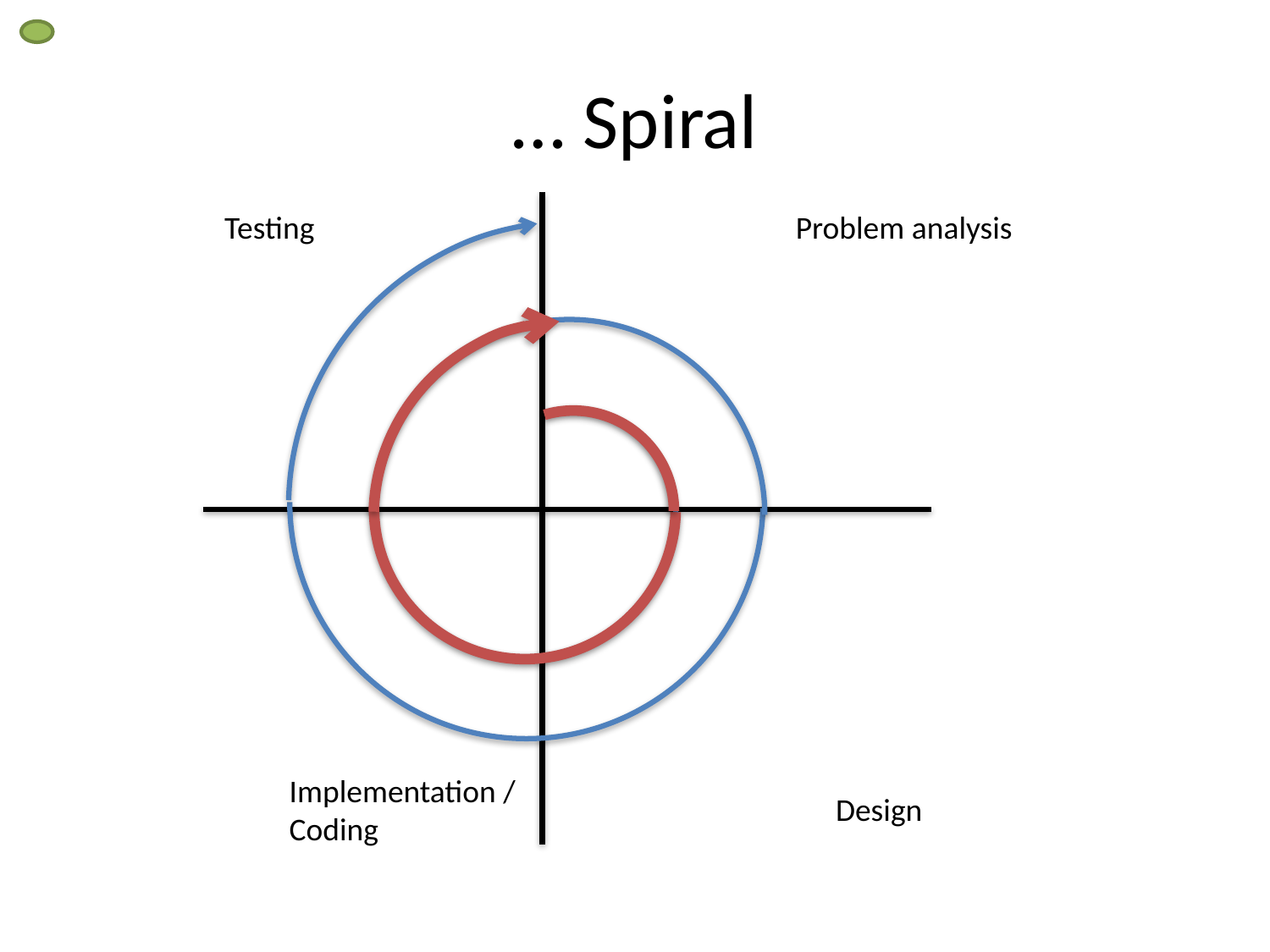

# … Spiral
Testing
Problem analysis

Implementation /
Coding
Design